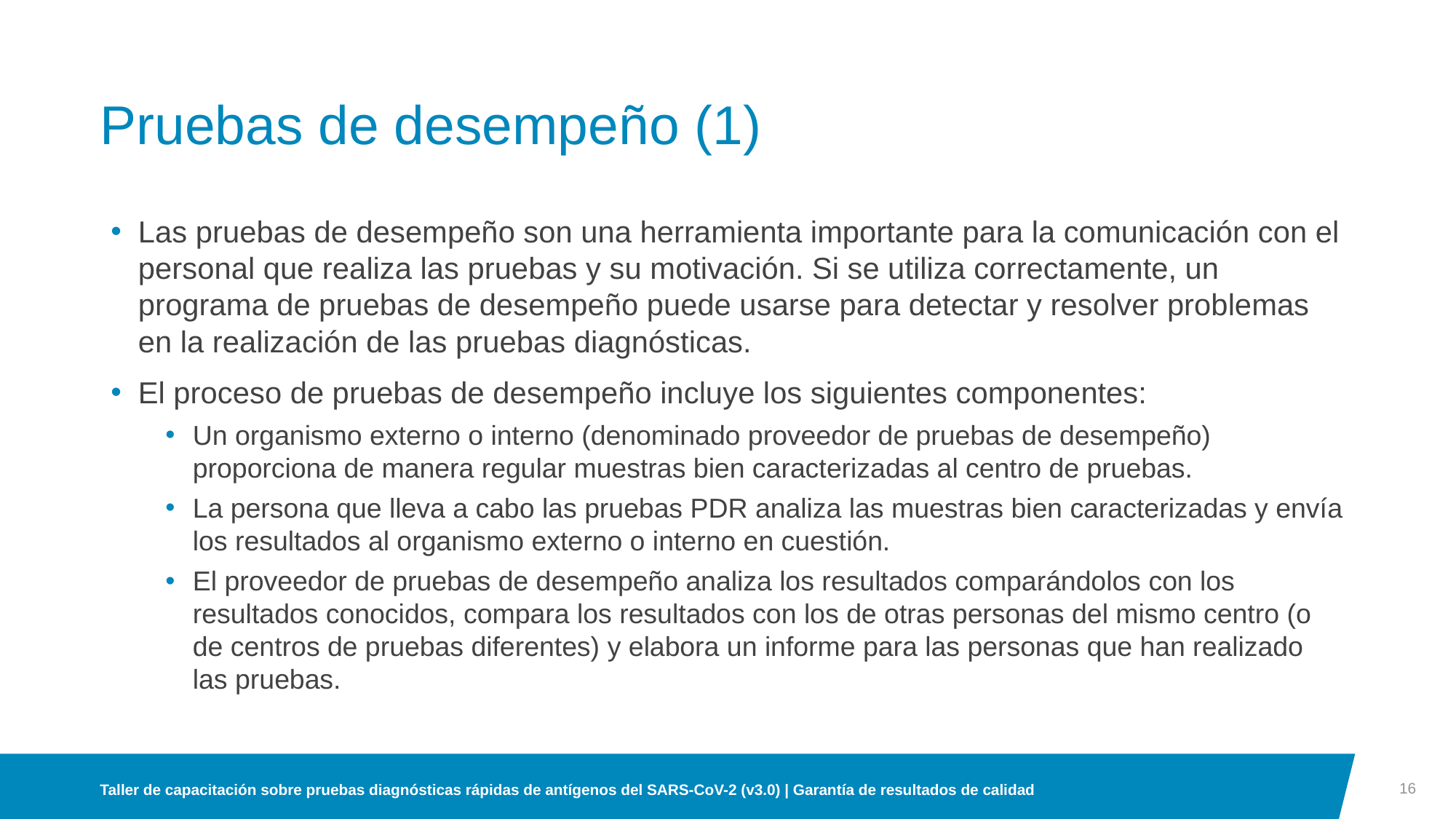

# Pruebas de desempeño (1)
Las pruebas de desempeño son una herramienta importante para la comunicación con el personal que realiza las pruebas y su motivación. Si se utiliza correctamente, un programa de pruebas de desempeño puede usarse para detectar y resolver problemas en la realización de las pruebas diagnósticas.
El proceso de pruebas de desempeño incluye los siguientes componentes:
Un organismo externo o interno (denominado proveedor de pruebas de desempeño) proporciona de manera regular muestras bien caracterizadas al centro de pruebas.
La persona que lleva a cabo las pruebas PDR analiza las muestras bien caracterizadas y envía los resultados al organismo externo o interno en cuestión.
El proveedor de pruebas de desempeño analiza los resultados comparándolos con los resultados conocidos, compara los resultados con los de otras personas del mismo centro (o de centros de pruebas diferentes) y elabora un informe para las personas que han realizado las pruebas.

16
Taller de capacitación sobre pruebas diagnósticas rápidas de antígenos del SARS-CoV-2 (v3.0) | Garantía de resultados de calidad